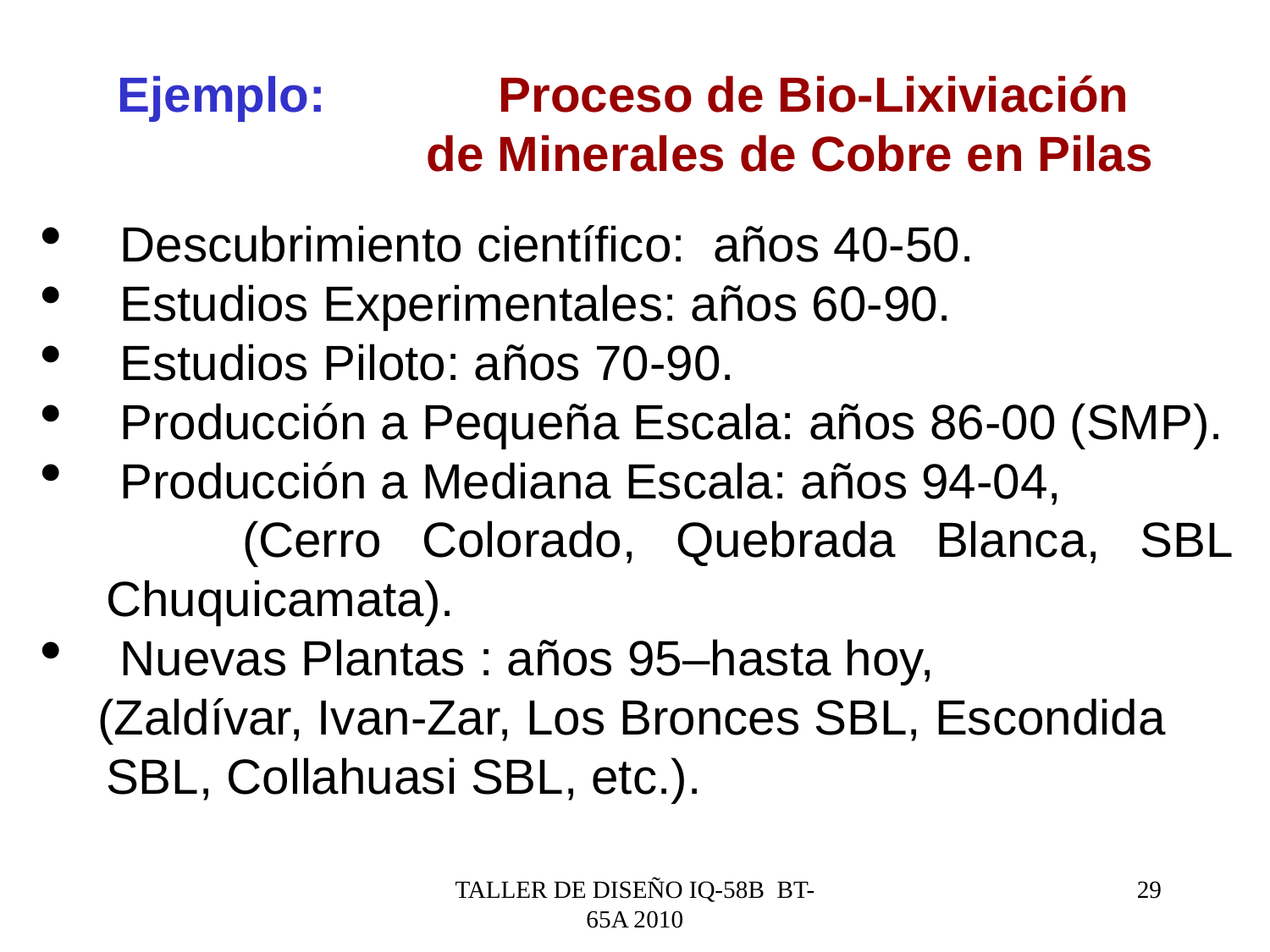

Ejemplo:		Proceso de Bio-Lixiviación
		    de Minerales de Cobre en Pilas
 Descubrimiento científico:  años 40-50.
 Estudios Experimentales: años 60-90.
 Estudios Piloto: años 70-90.
 Producción a Pequeña Escala: años 86-00 (SMP).
 Producción a Mediana Escala: años 94-04,
     (Cerro Colorado, Quebrada Blanca, SBL Chuquicamata).
 Nuevas Plantas : años 95–hasta hoy,
    (Zaldívar, Ivan-Zar, Los Bronces SBL, Escondida SBL, Collahuasi SBL, etc.).
TALLER DE DISEÑO IQ-58B  BT-65A 2010
29